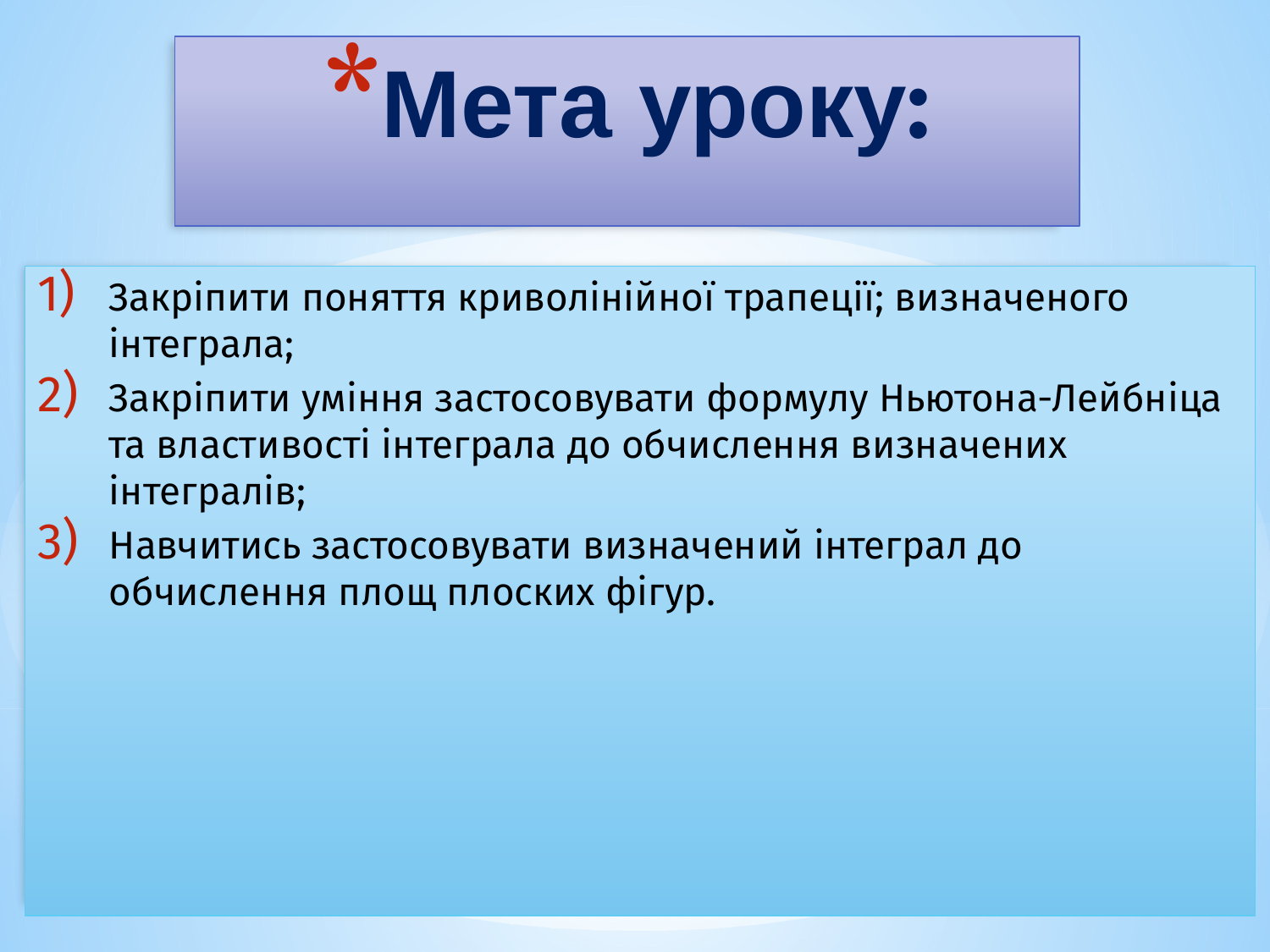

# Мета уроку:
Закріпити поняття криволінійної трапеції; визначеного інтеграла;
Закріпити уміння застосовувати формулу Ньютона-Лейбніца та властивості інтеграла до обчислення визначених інтегралів;
Навчитись застосовувати визначений інтеграл до обчислення площ плоских фігур.